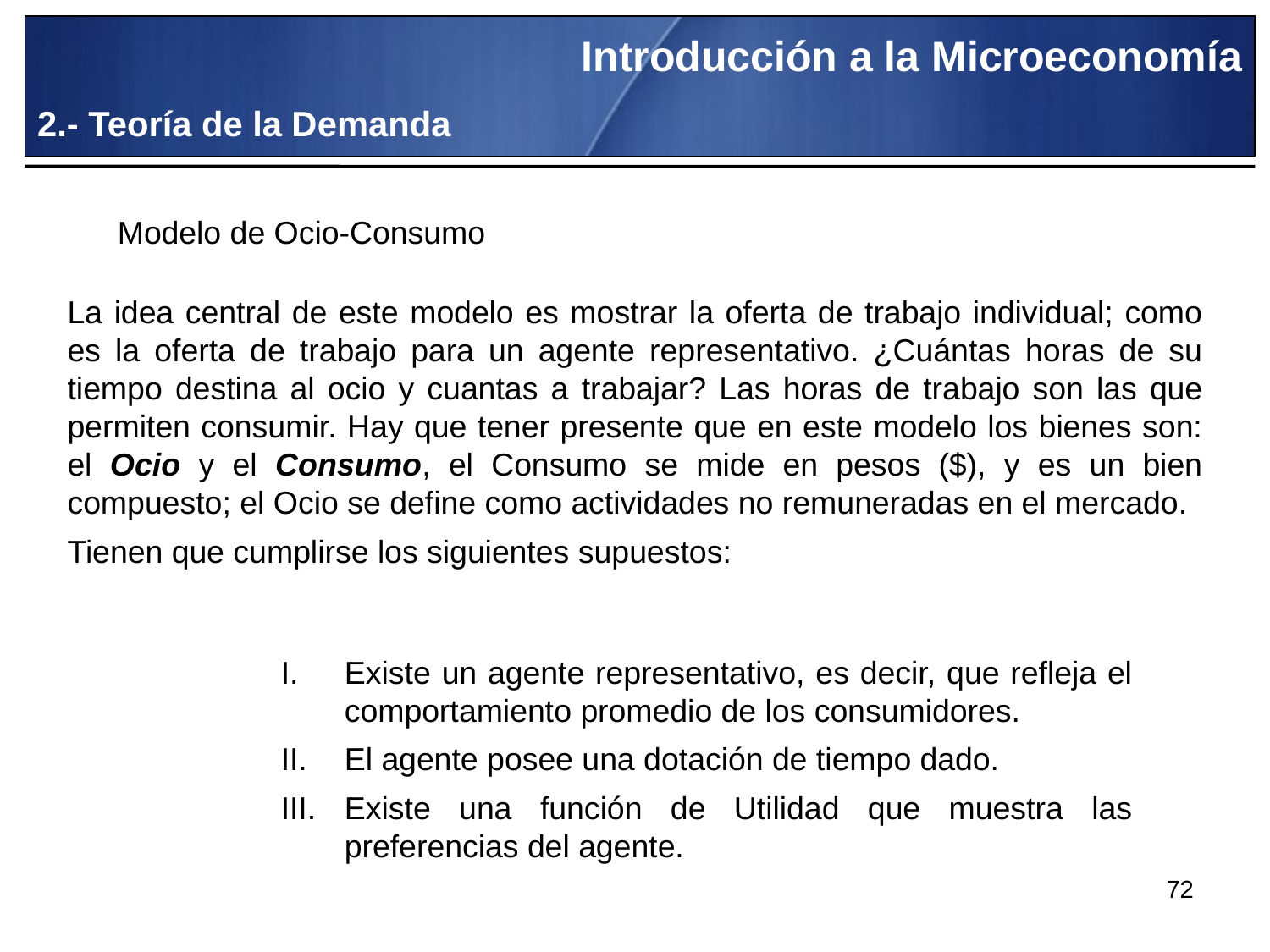

Introducción a la Microeconomía
2.- Teoría de la Demanda

Modelo de Ocio-Consumo
La idea central de este modelo es mostrar la oferta de trabajo individual; como es la oferta de trabajo para un agente representativo. ¿Cuántas horas de su tiempo destina al ocio y cuantas a trabajar? Las horas de trabajo son las que permiten consumir. Hay que tener presente que en este modelo los bienes son: el Ocio y el Consumo, el Consumo se mide en pesos ($), y es un bien compuesto; el Ocio se define como actividades no remuneradas en el mercado.
Tienen que cumplirse los siguientes supuestos:
Existe un agente representativo, es decir, que refleja el comportamiento promedio de los consumidores.
El agente posee una dotación de tiempo dado.
Existe una función de Utilidad que muestra las preferencias del agente.
72